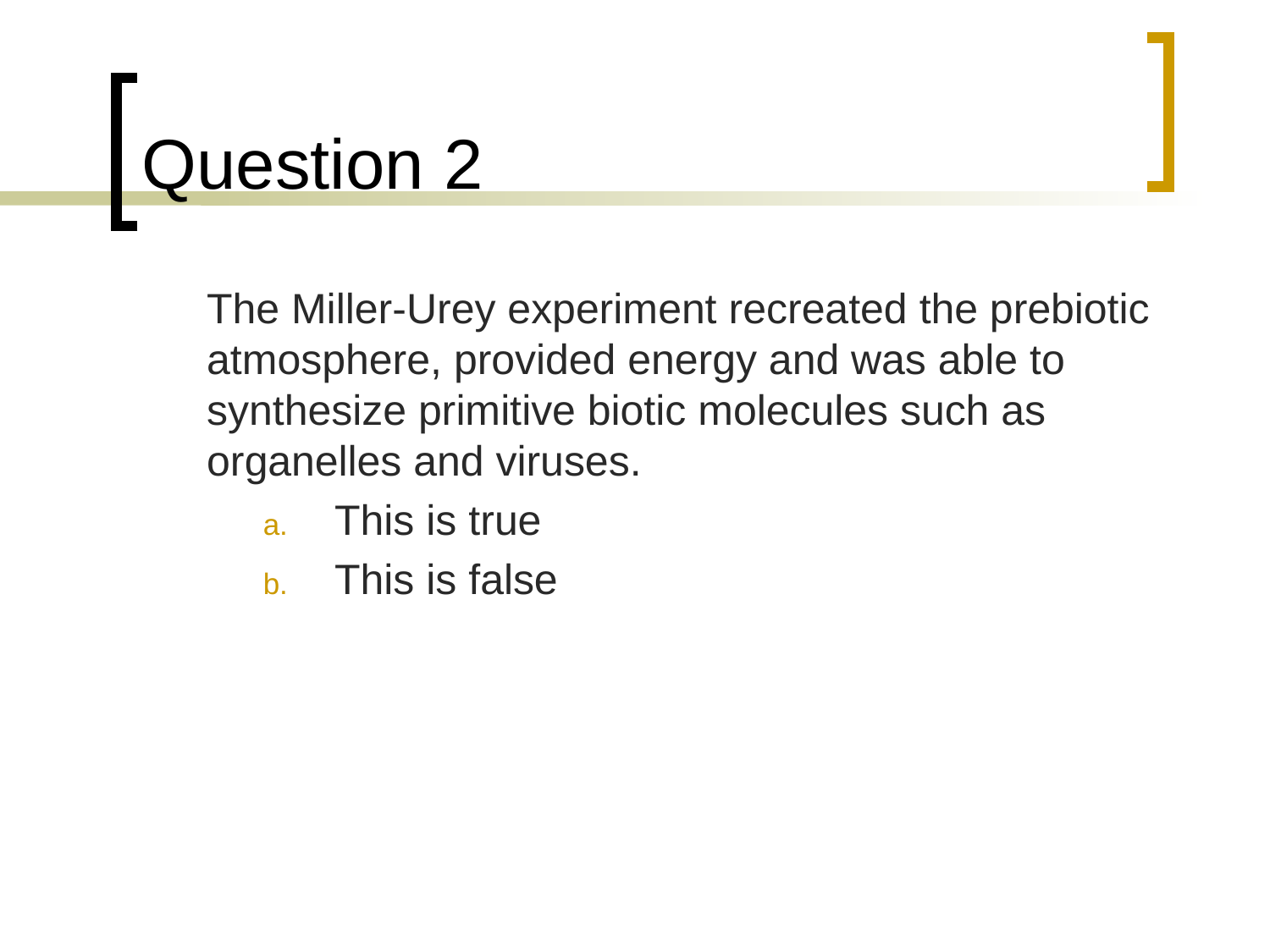

# Question 2
	The Miller-Urey experiment recreated the prebiotic atmosphere, provided energy and was able to synthesize primitive biotic molecules such as organelles and viruses.
This is true
This is false